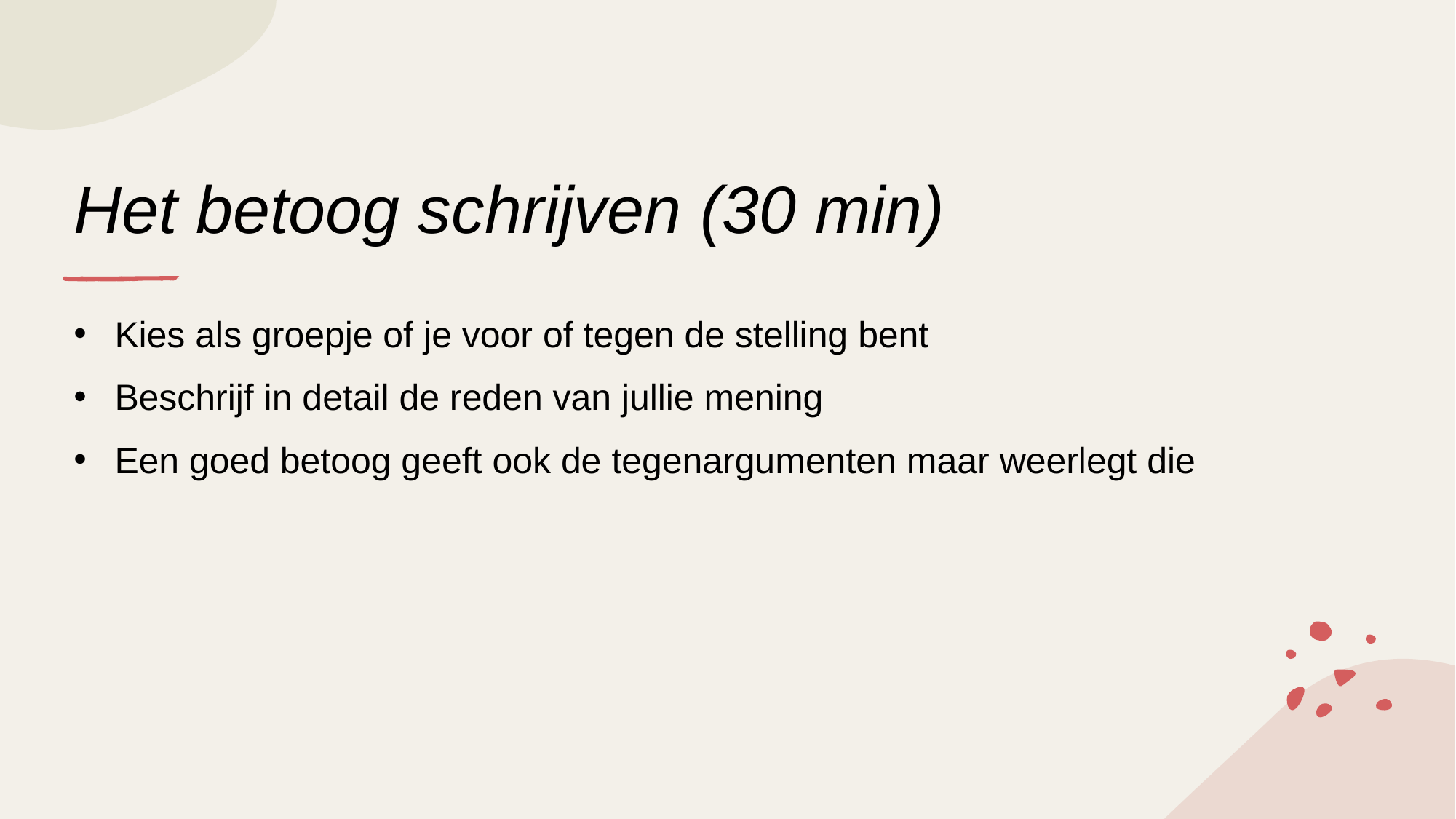

# Het betoog schrijven (30 min)
Kies als groepje of je voor of tegen de stelling bent
Beschrijf in detail de reden van jullie mening
Een goed betoog geeft ook de tegenargumenten maar weerlegt die